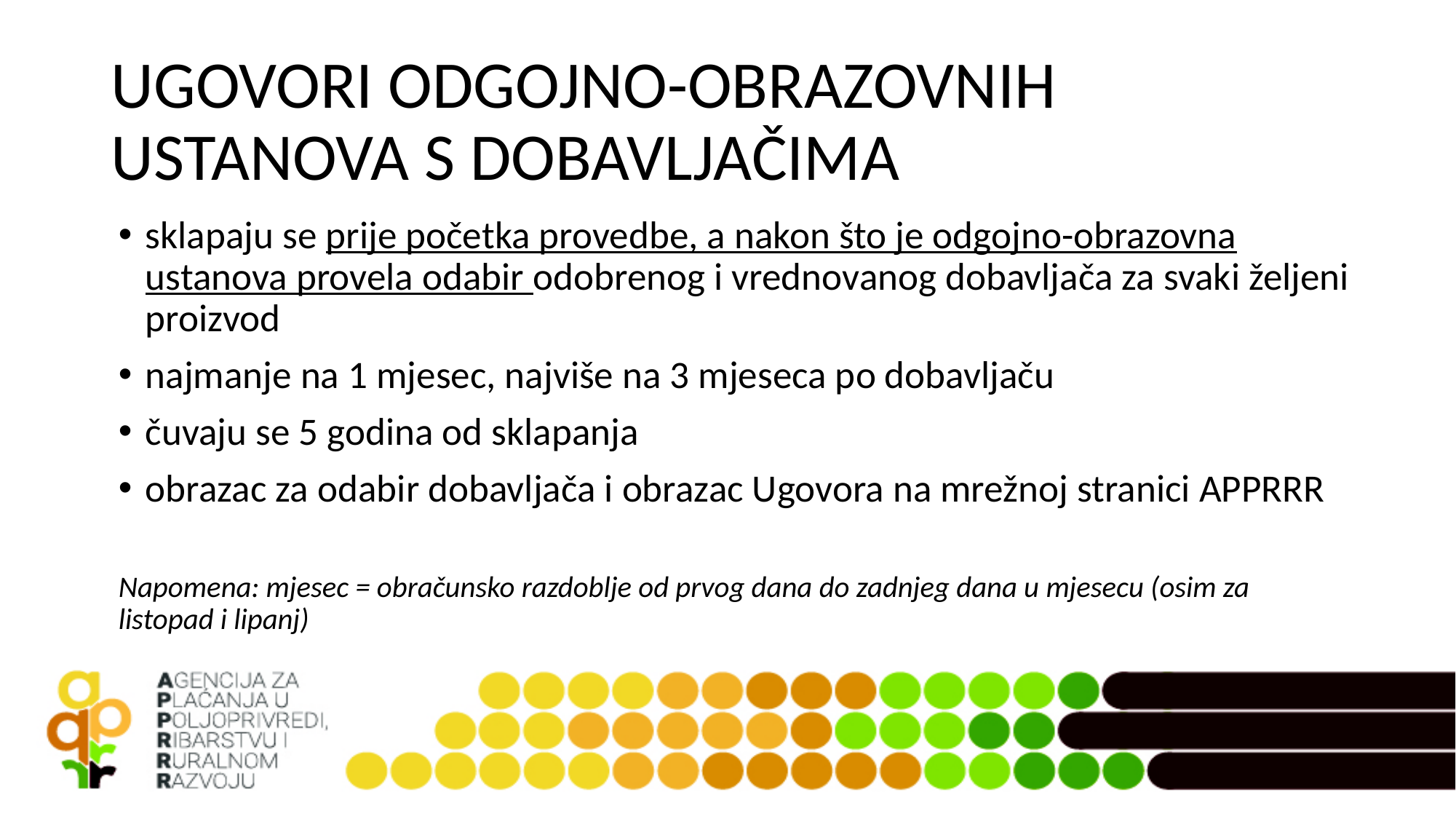

# UGOVORI ODGOJNO-OBRAZOVNIH USTANOVA S DOBAVLJAČIMA
sklapaju se prije početka provedbe, a nakon što je odgojno-obrazovna ustanova provela odabir odobrenog i vrednovanog dobavljača za svaki željeni proizvod
najmanje na 1 mjesec, najviše na 3 mjeseca po dobavljaču
čuvaju se 5 godina od sklapanja
obrazac za odabir dobavljača i obrazac Ugovora na mrežnoj stranici APPRRR

Napomena: mjesec = obračunsko razdoblje od prvog dana do zadnjeg dana u mjesecu (osim za listopad i lipanj)